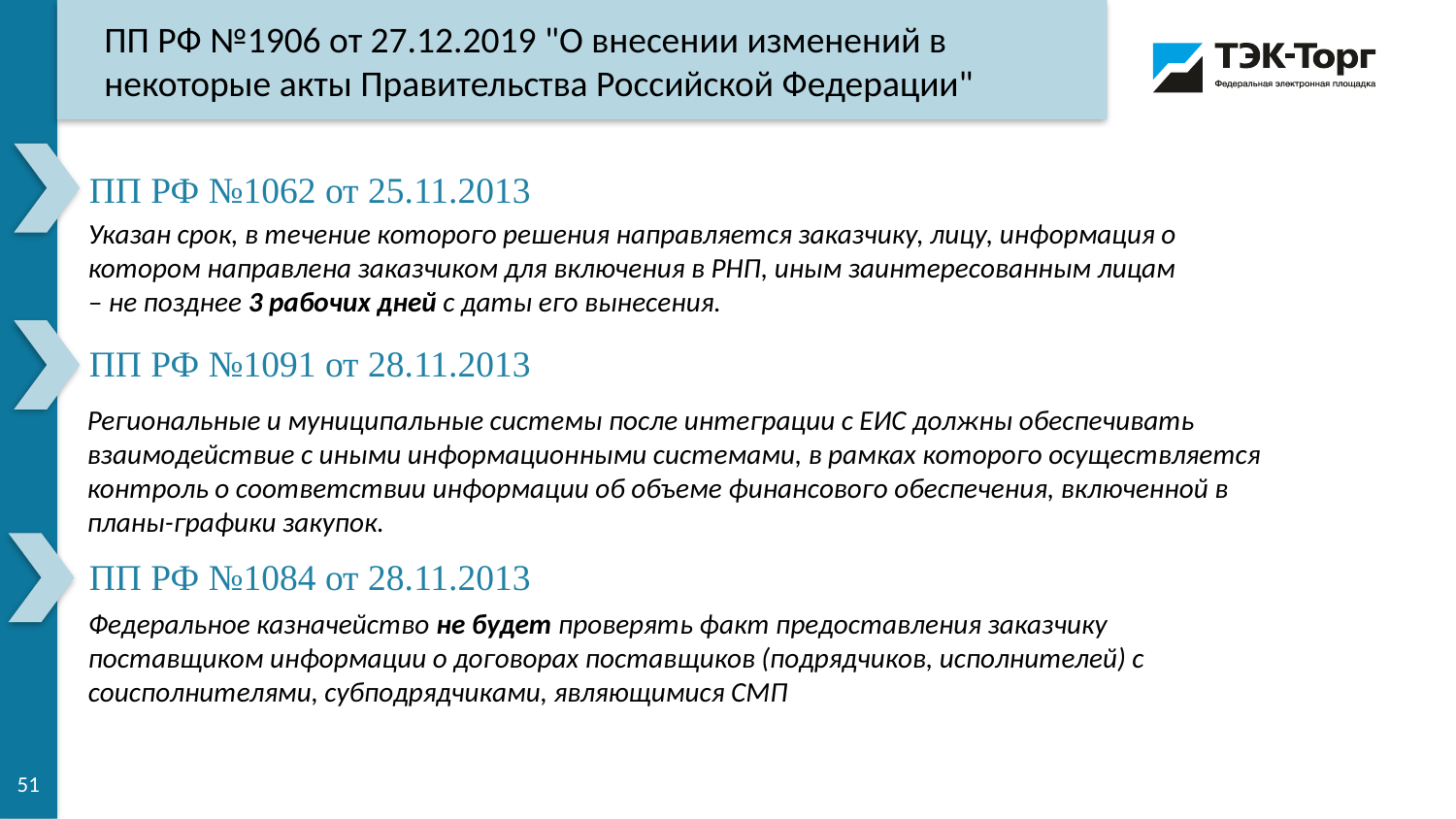

ПП РФ №1906 от 27.12.2019 "О внесении изменений в некоторые акты Правительства Российской Федерации"

ПП РФ №1062 от 25.11.2013
Указан срок, в течение которого решения направляется заказчику, лицу, информация о котором направлена заказчиком для включения в РНП, иным заинтересованным лицам – не позднее 3 рабочих дней с даты его вынесения.

ПП РФ №1091 от 28.11.2013
Региональные и муниципальные системы после интеграции с ЕИС должны обеспечивать взаимодействие с иными информационными системами, в рамках которого осуществляется контроль о соответствии информации об объеме финансового обеспечения, включенной в планы-графики закупок.

ПП РФ №1084 от 28.11.2013
Федеральное казначейство не будет проверять факт предоставления заказчику поставщиком информации о договорах поставщиков (подрядчиков, исполнителей) с соисполнителями, субподрядчиками, являющимися СМП
51